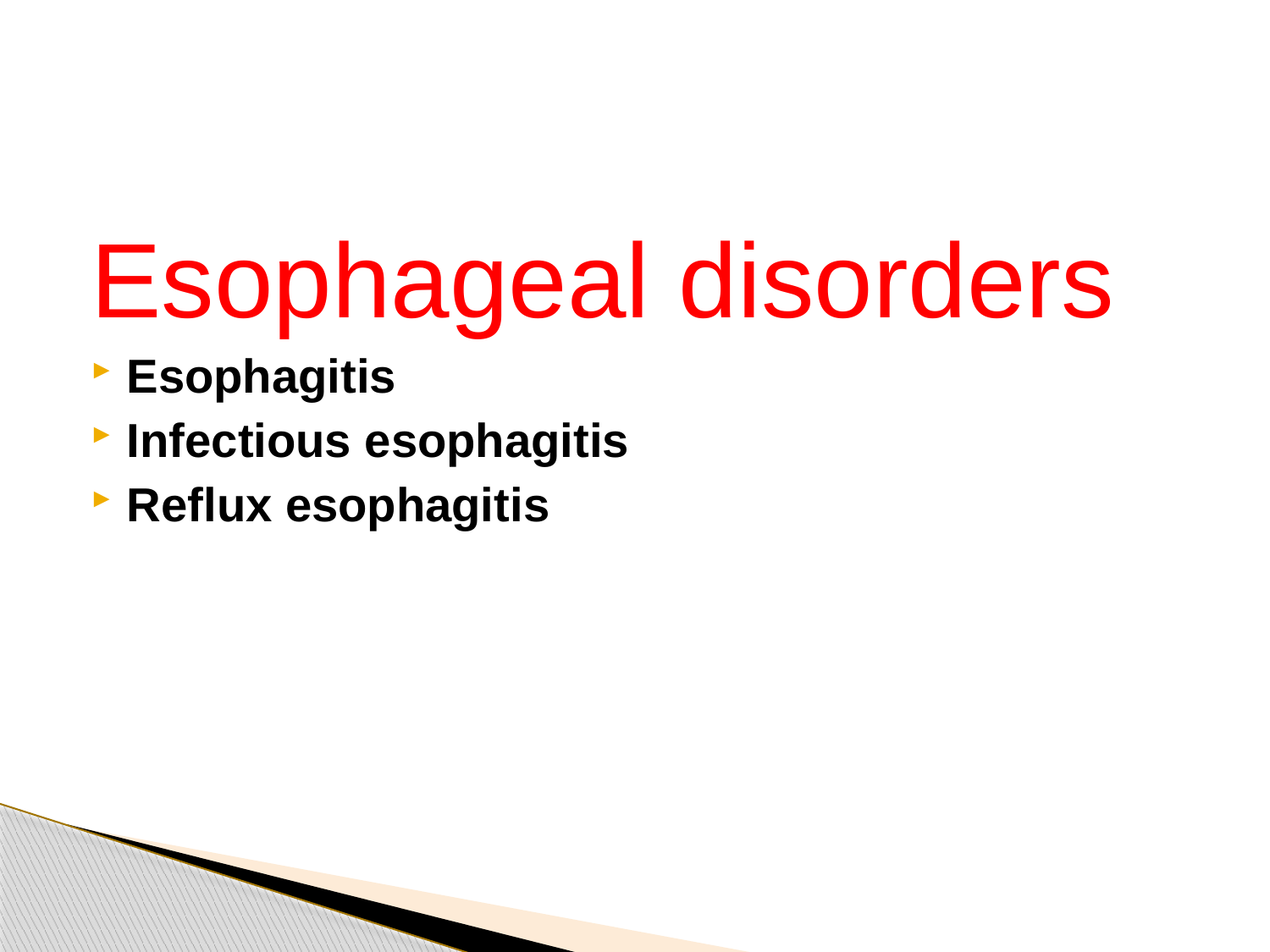

Esophageal disorders
Esophagitis
Infectious esophagitis
Reflux esophagitis